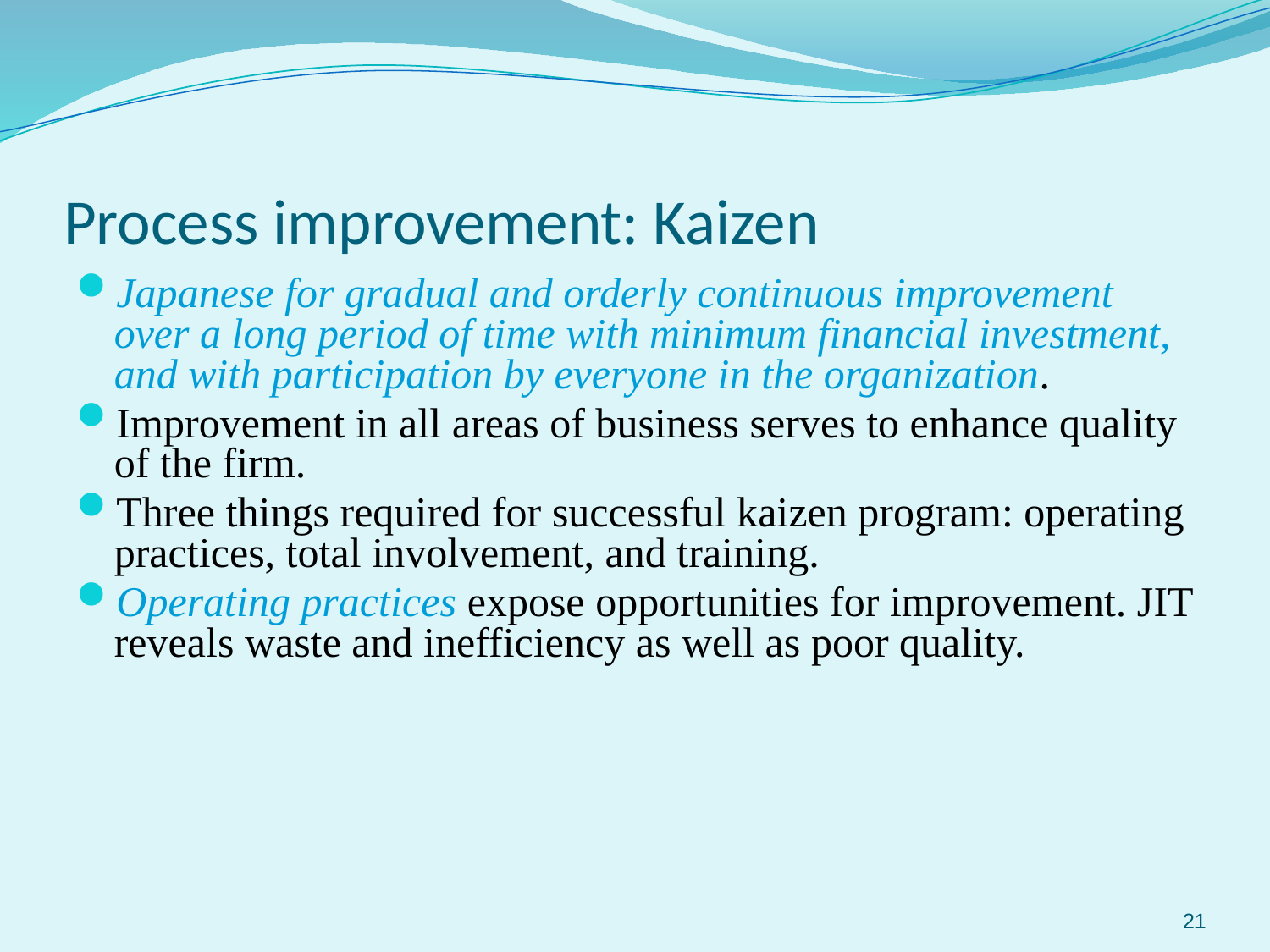

# Process improvement: Kaizen
Japanese for gradual and orderly continuous improvement over a long period of time with minimum financial investment, and with participation by everyone in the organization.
Improvement in all areas of business serves to enhance quality of the firm.
Three things required for successful kaizen program: operating practices, total involvement, and training.
Operating practices expose opportunities for improvement. JIT reveals waste and inefficiency as well as poor quality.
21